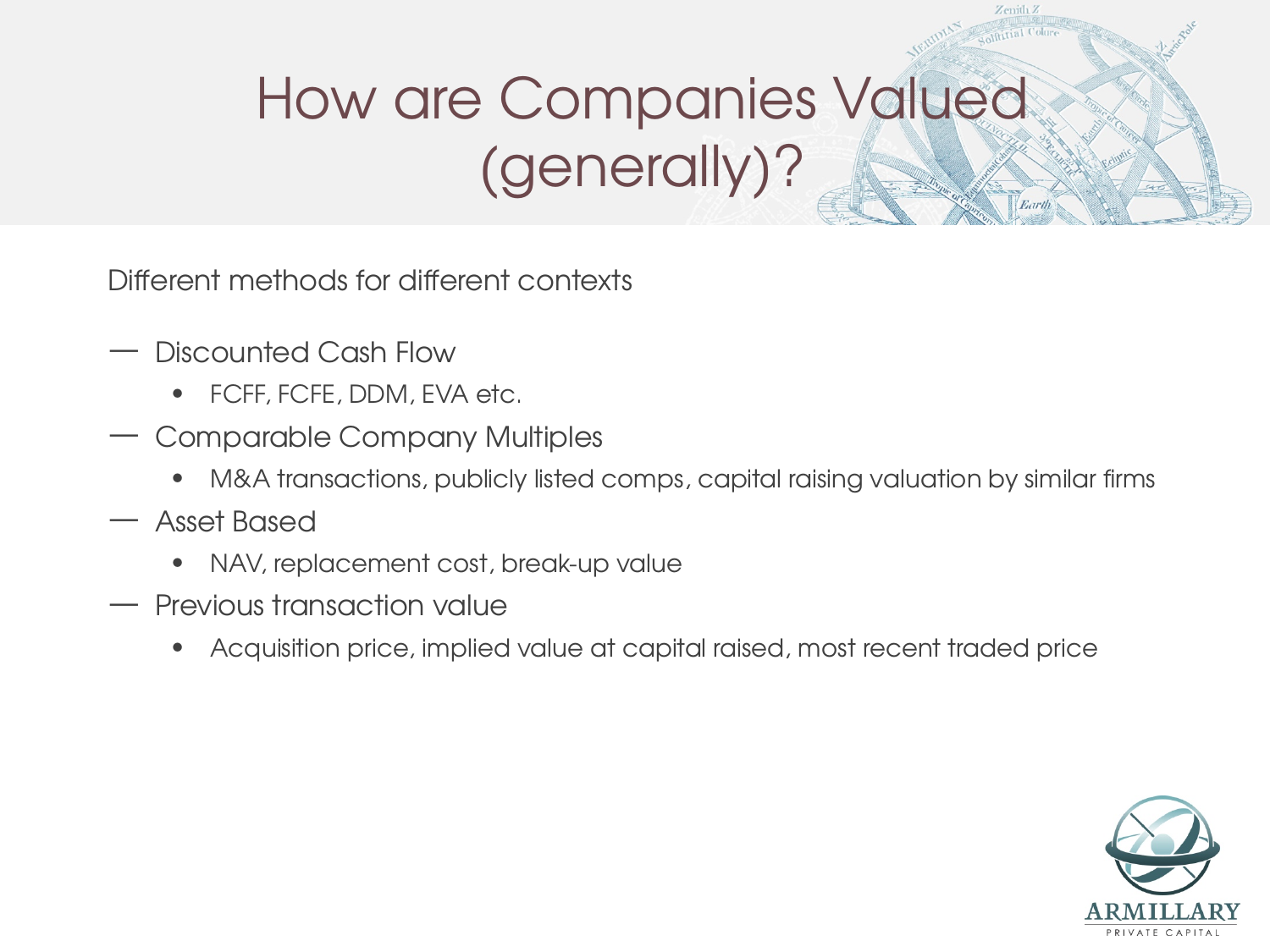

# How are Companies Valued (generally)?
Different methods for different contexts

Discounted Cash Flow
FCFF, FCFE, DDM, EVA etc.
Comparable Company Multiples
M&A transactions, publicly listed comps, capital raising valuation by similar firms
Asset Based
NAV, replacement cost, break-up value
Previous transaction value
Acquisition price, implied value at capital raised, most recent traded price